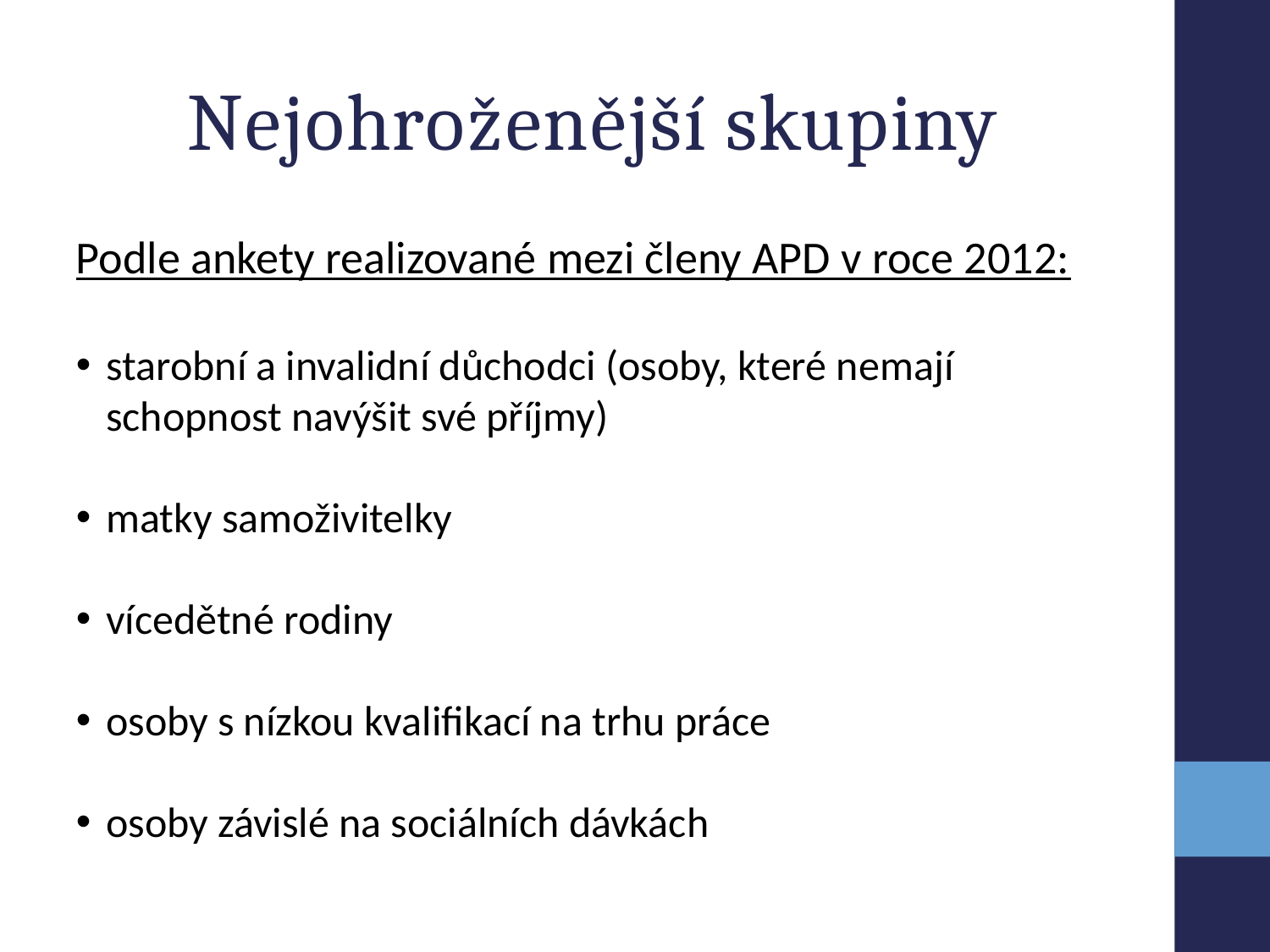

Nejohroženější skupiny
Podle ankety realizované mezi členy APD v roce 2012:

starobní a invalidní důchodci (osoby, které nemají schopnost navýšit své příjmy)

matky samoživitelky

vícedětné rodiny

osoby s nízkou kvalifikací na trhu práce

osoby závislé na sociálních dávkách